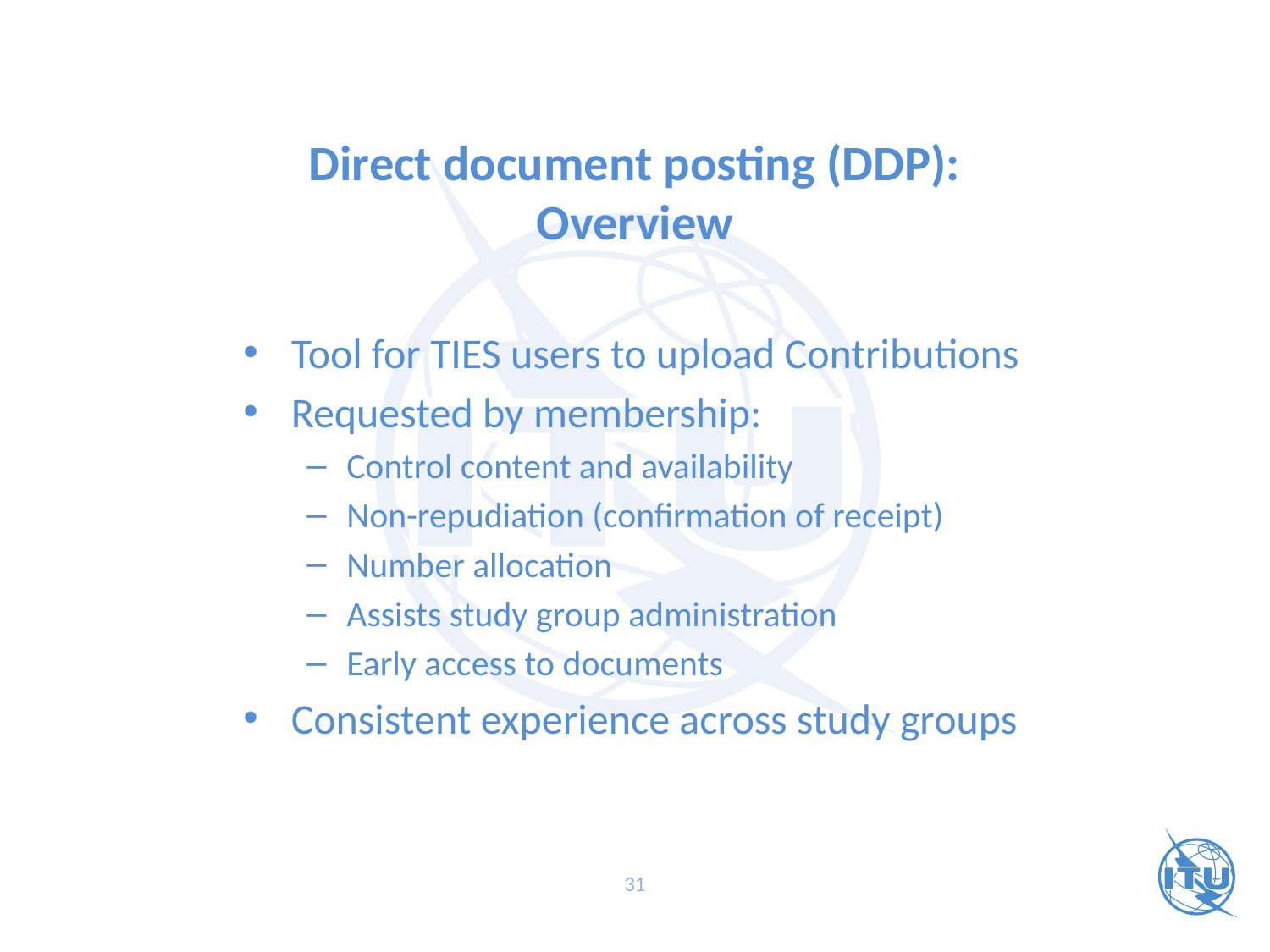

# Direct document posting (DDP): Overview
Tool for TIES users to upload Contributions
Requested by membership:
Control content and availability
Non-repudiation (confirmation of receipt)
Number allocation
Assists study group administration
Early access to documents
Consistent experience across study groups
31